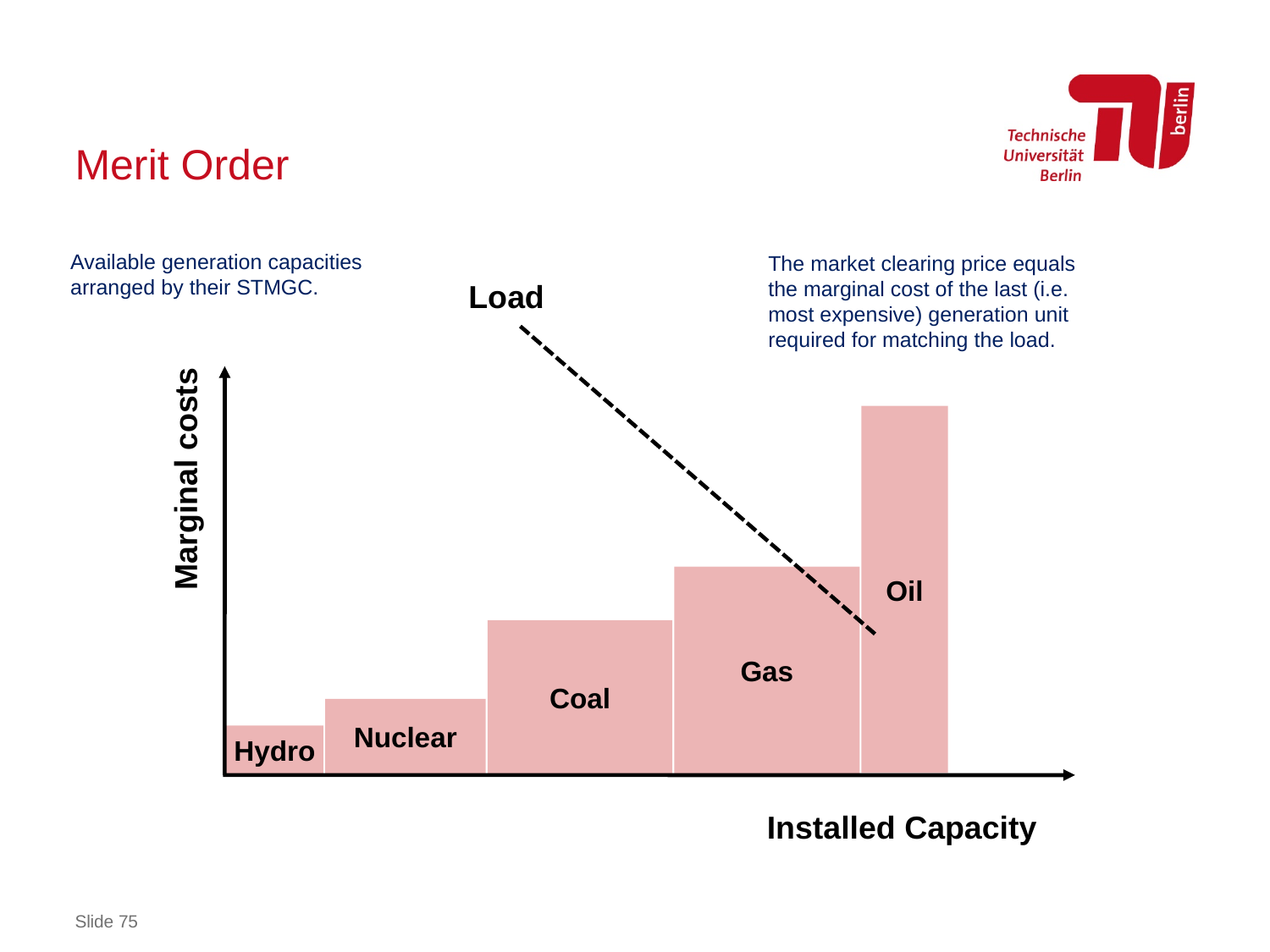

# Merit Order
Available generation capacities arranged by their STMGC.
The market clearing price equals the marginal cost of the last (i.e. most expensive) generation unit required for matching the load.
Load

Marginal costs

Installed Capacity
Oil
Gas
Coal
Nuclear
Hydro
Slide 75